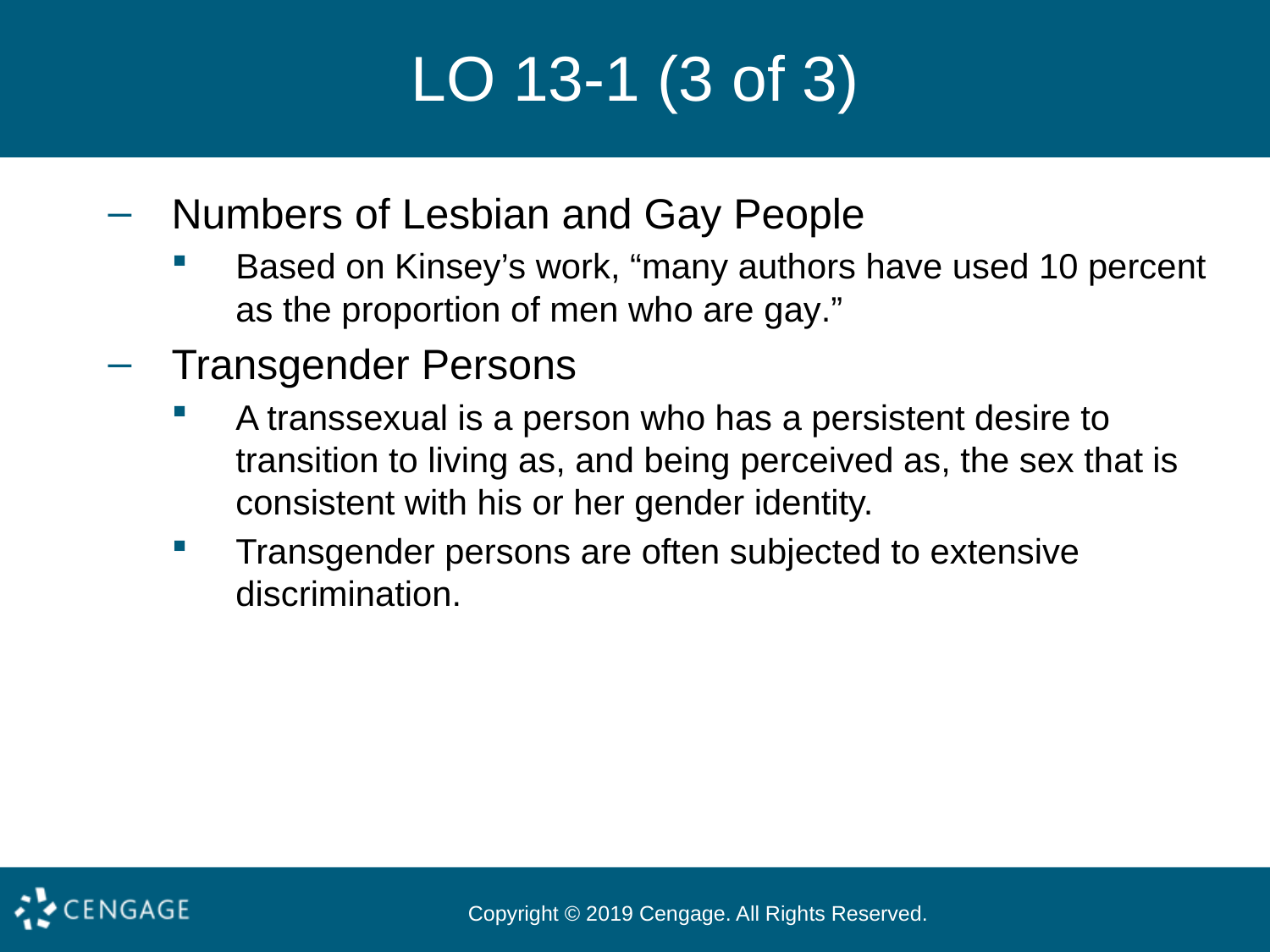

# LO 13-1 (3 of 3)
Numbers of Lesbian and Gay People
Based on Kinsey’s work, “many authors have used 10 percent as the proportion of men who are gay.”
Transgender Persons
A transsexual is a person who has a persistent desire to transition to living as, and being perceived as, the sex that is consistent with his or her gender identity.
Transgender persons are often subjected to extensive discrimination.